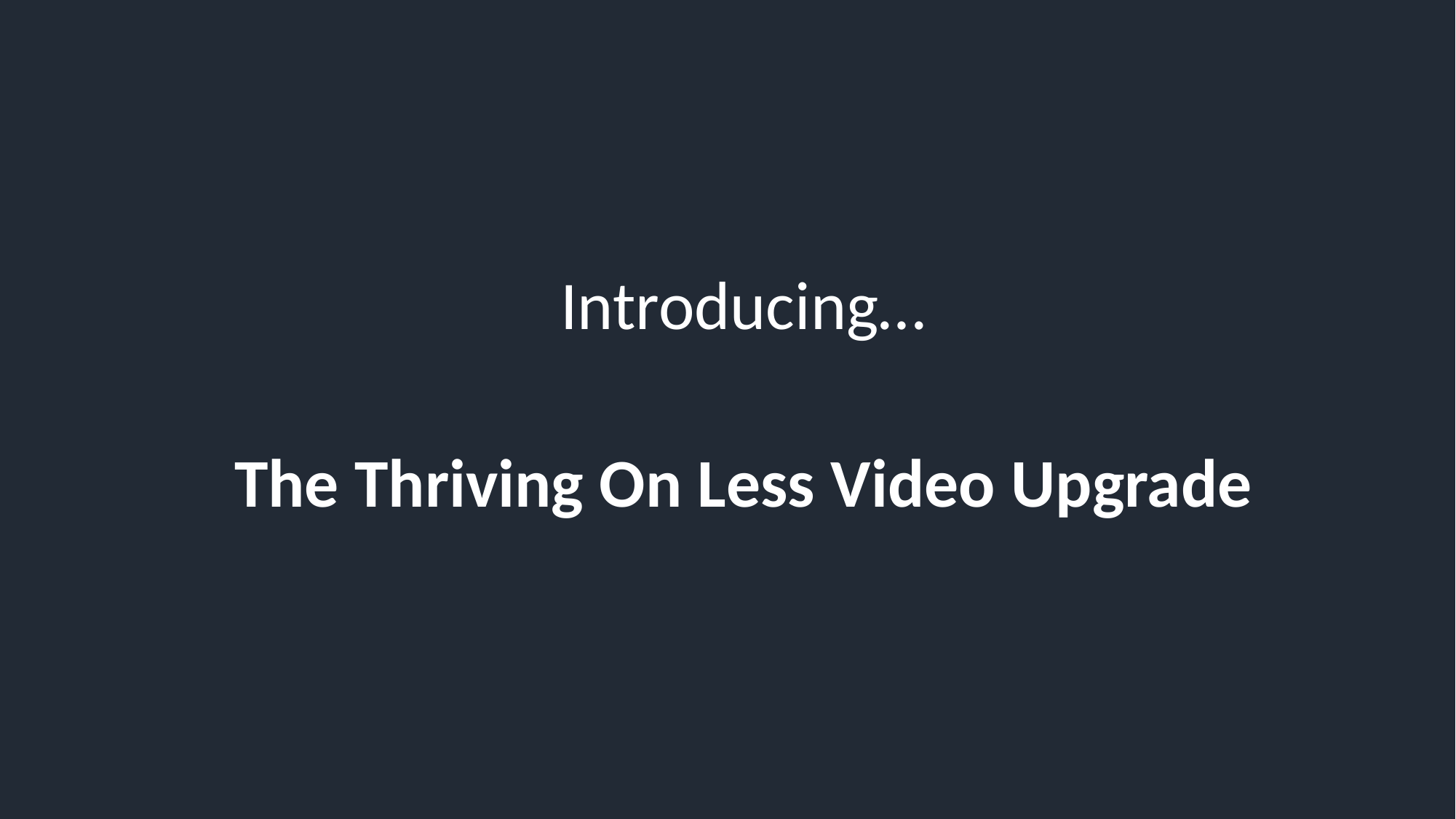

Introducing…

The Thriving On Less Video Upgrade